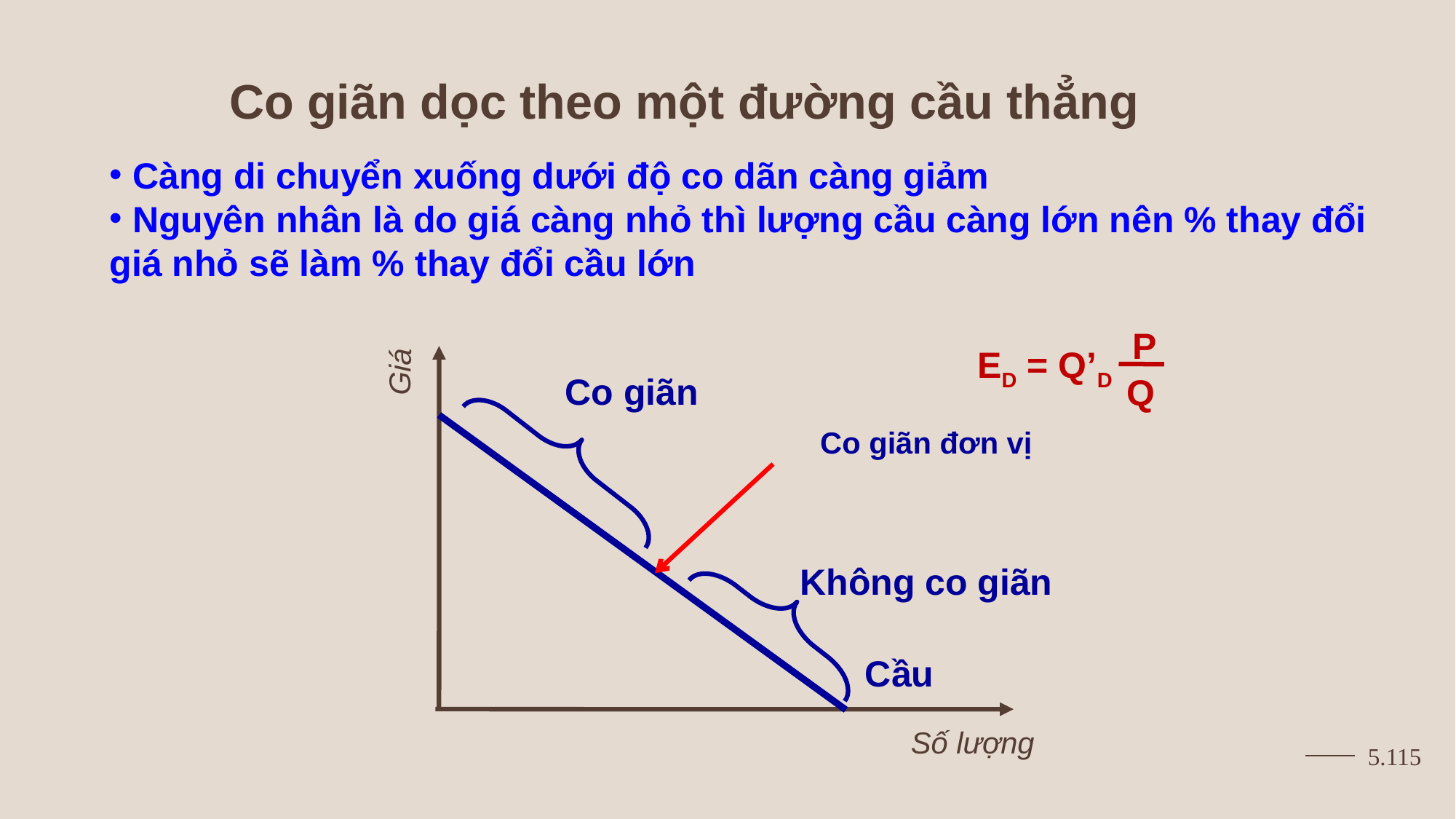

# Co giãn dọc theo một đường cầu thẳng
 Càng di chuyển xuống dưới độ co dãn càng giảm
 Nguyên nhân là do giá càng nhỏ thì lượng cầu càng lớn nên % thay đổi giá nhỏ sẽ làm % thay đổi cầu lớn
P
Q
ED = Q’D

Giá
Co giãn

Co giãn đơn vị

Không co giãn
Cầu

Số lượng
5.115